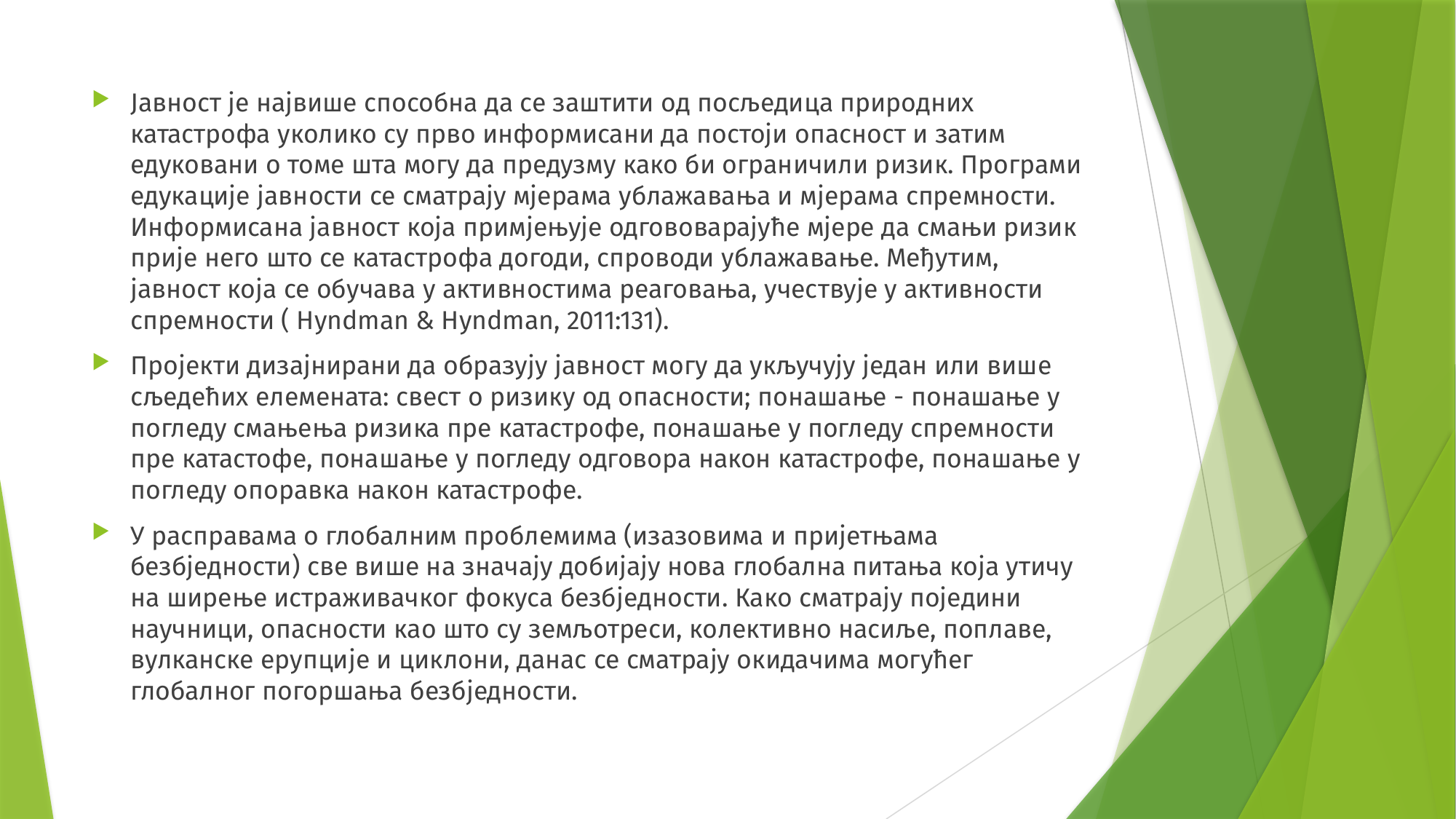

Јавност је највише способна да се заштити од посљедица природних катастрофа уколико су прво информисани да постоји опасност и затим едуковани о томе шта могу да предузму како би ограничили ризик. Програми едукације јавности се сматрају мјерама ублажавања и мјерама спремности. Информисана јавност која примјењује одгововарајуће мјере да смањи ризик прије него што се катастрофа догоди, спроводи ублажавање. Међутим, јавност која се обучава у активностима реаговања, учествује у активности спремности ( Hyndman & Hyndman, 2011:131).
Пројекти дизајнирани да образују јавност могу да укључују један или више сљедећих елемената: свест о ризику од опасности; понашање - понашање у погледу смањења ризика пре катастрофе, понашање у погледу спремности пре катастофе, понашање у погледу одговора након катастрофе, понашање у погледу опоравка након катастрофе.
У расправама о глобалним проблемима (изазовима и пријетњама безбједности) све више на значају добијају нова глобална питања која утичу на ширење истраживачког фокуса безбједности. Како сматрају поједини научници, опасности као што су земљотреси, колективно насиље, поплаве, вулканске ерупције и циклони, данас се сматрају окидачима могућег глобалног погоршања безбједности.